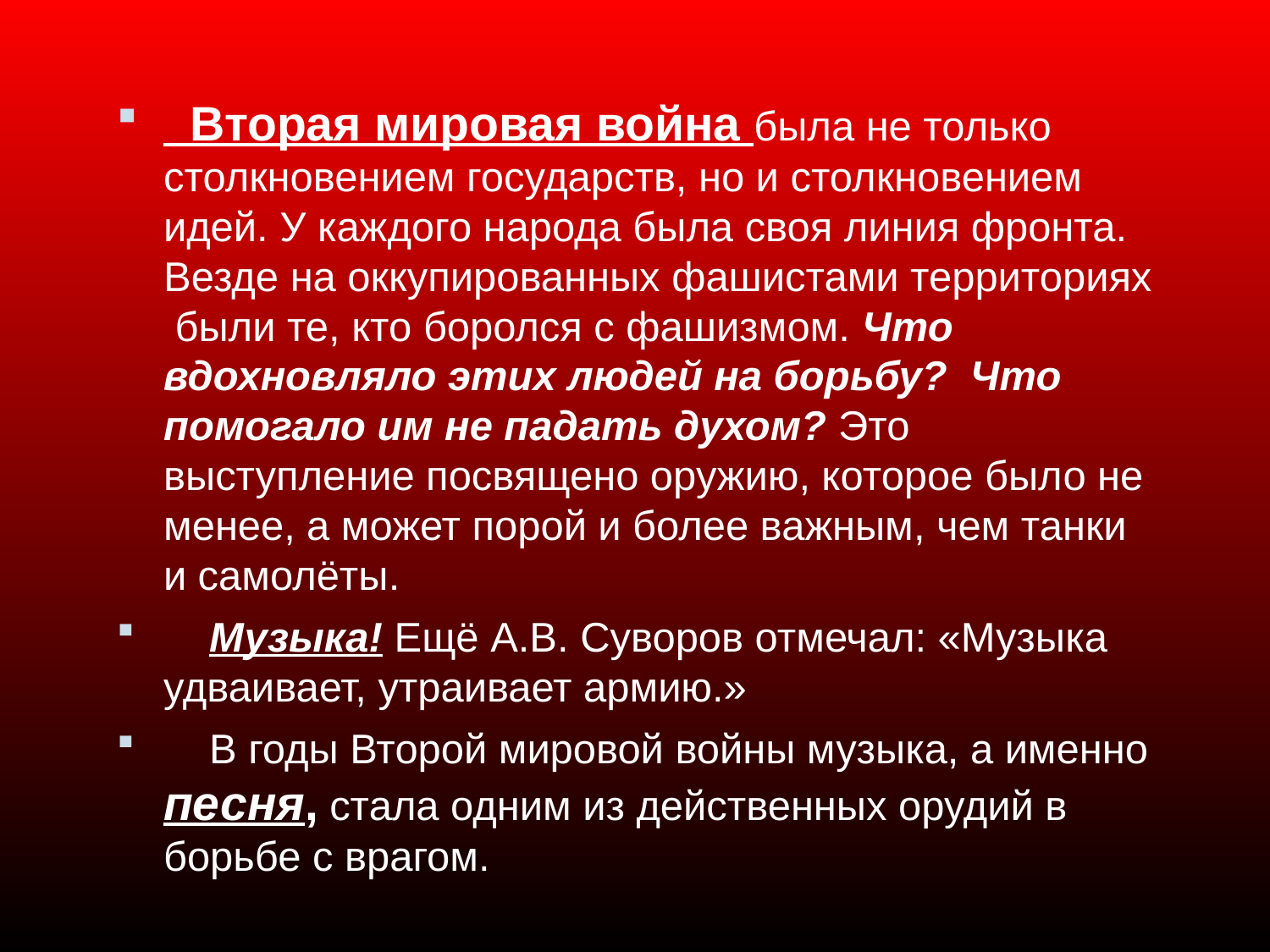

Вторая мировая война была не только столкновением государств, но и столкновением идей. У каждого народа была своя линия фронта. Везде на оккупированных фашистами территориях  были те, кто боролся с фашизмом. Что вдохновляло этих людей на борьбу?  Что помогало им не падать духом? Это выступление посвящено оружию, которое было не менее, а может порой и более важным, чем танки и самолёты.
    Музыка! Ещё А.В. Суворов отмечал: «Музыка удваивает, утраивает армию.»
    В годы Второй мировой войны музыка, а именно  песня, стала одним из действенных орудий в борьбе с врагом.